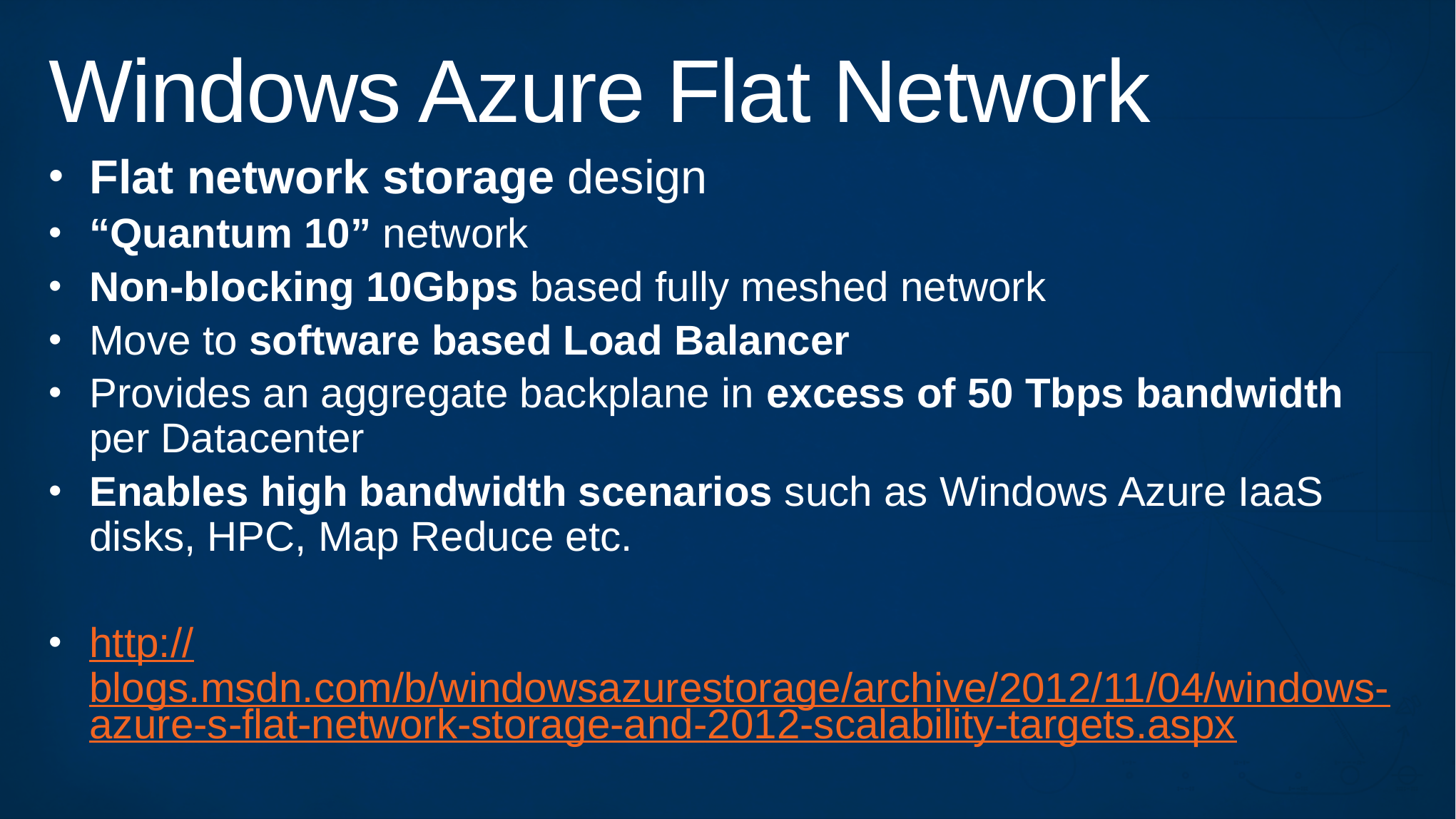

# Windows Azure Flat Network
Flat network storage design
“Quantum 10” network
Non-blocking 10Gbps based fully meshed network
Move to software based Load Balancer
Provides an aggregate backplane in excess of 50 Tbps bandwidth per Datacenter
Enables high bandwidth scenarios such as Windows Azure IaaS disks, HPC, Map Reduce etc.

http://blogs.msdn.com/b/windowsazurestorage/archive/2012/11/04/windows-azure-s-flat-network-storage-and-2012-scalability-targets.aspx